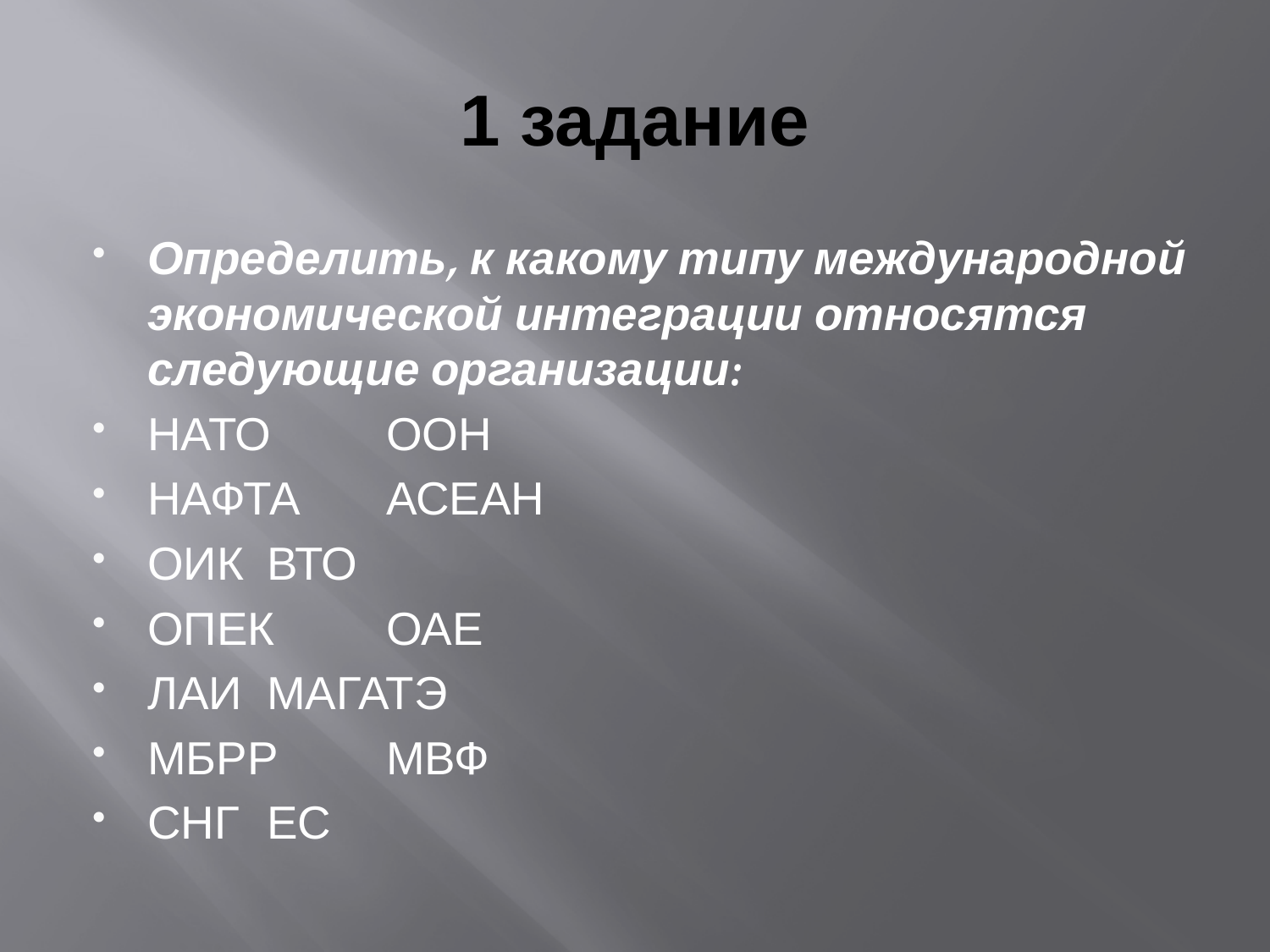

# 1 задание
Определить, к какому типу международной экономической интеграции относятся следующие организации:
НАТО				ООН
НАФТА				АСЕАН
ОИК				ВТО
ОПЕК				ОАЕ
ЛАИ				МАГАТЭ
МБРР				МВФ
СНГ				ЕС